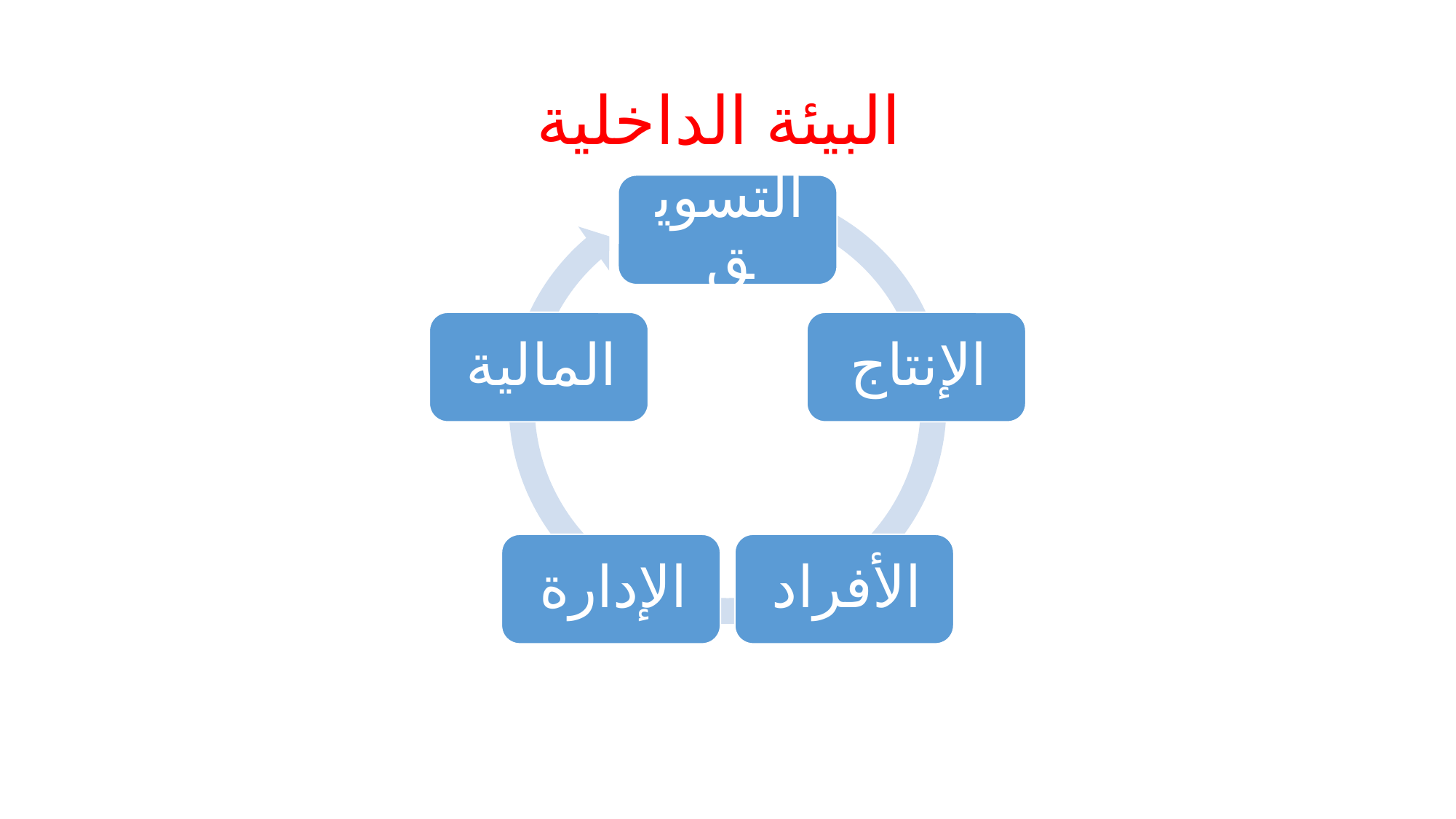

# البيئة الداخلية
التسويق
الإنتاج
الأفراد
الإدارة
المالية